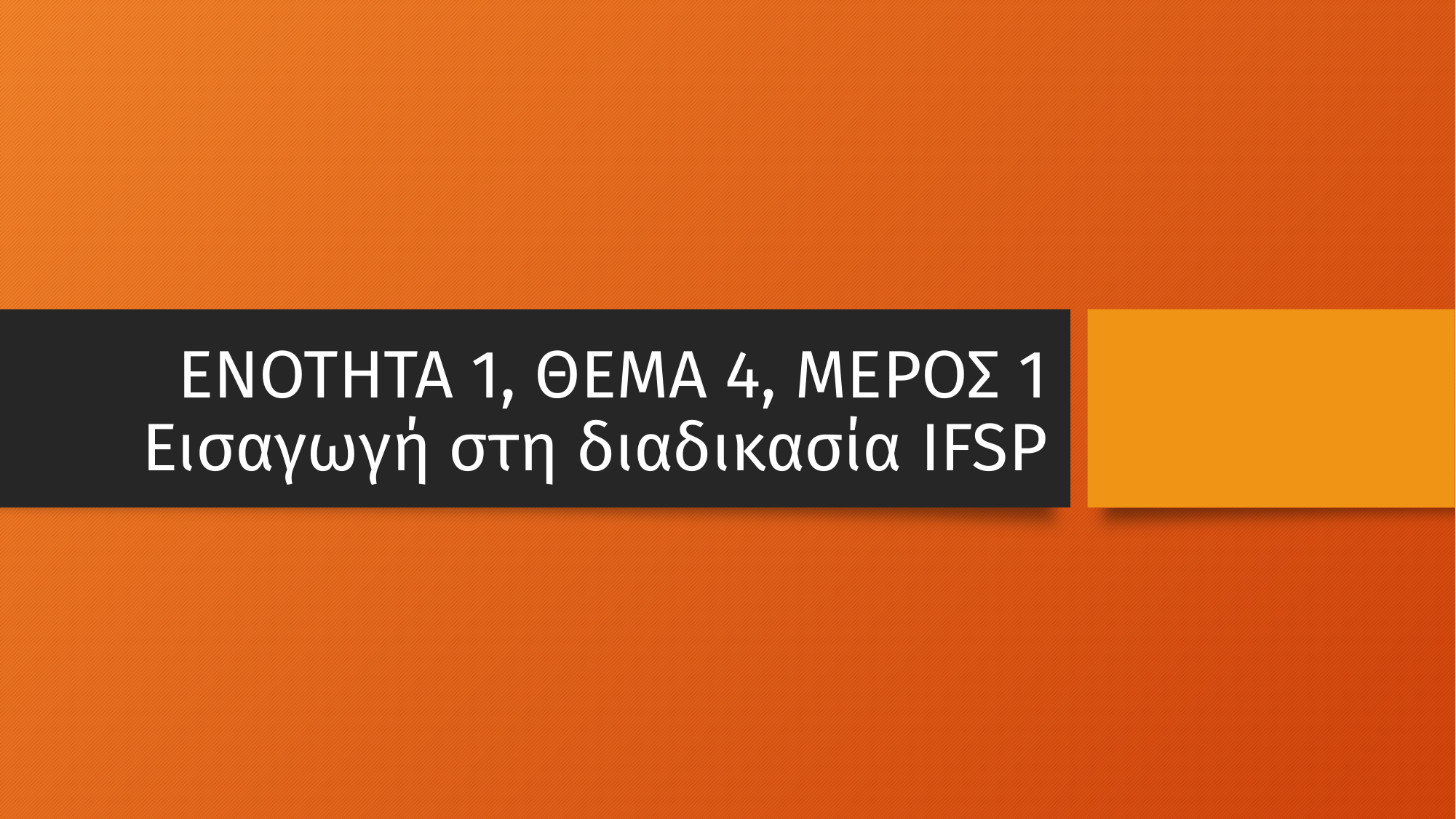

# ΕΝΟΤΗΤΑ 1, ΘΕΜΑ 4, ΜΕΡΟΣ 1 Εισαγωγή στη διαδικασία IFSP